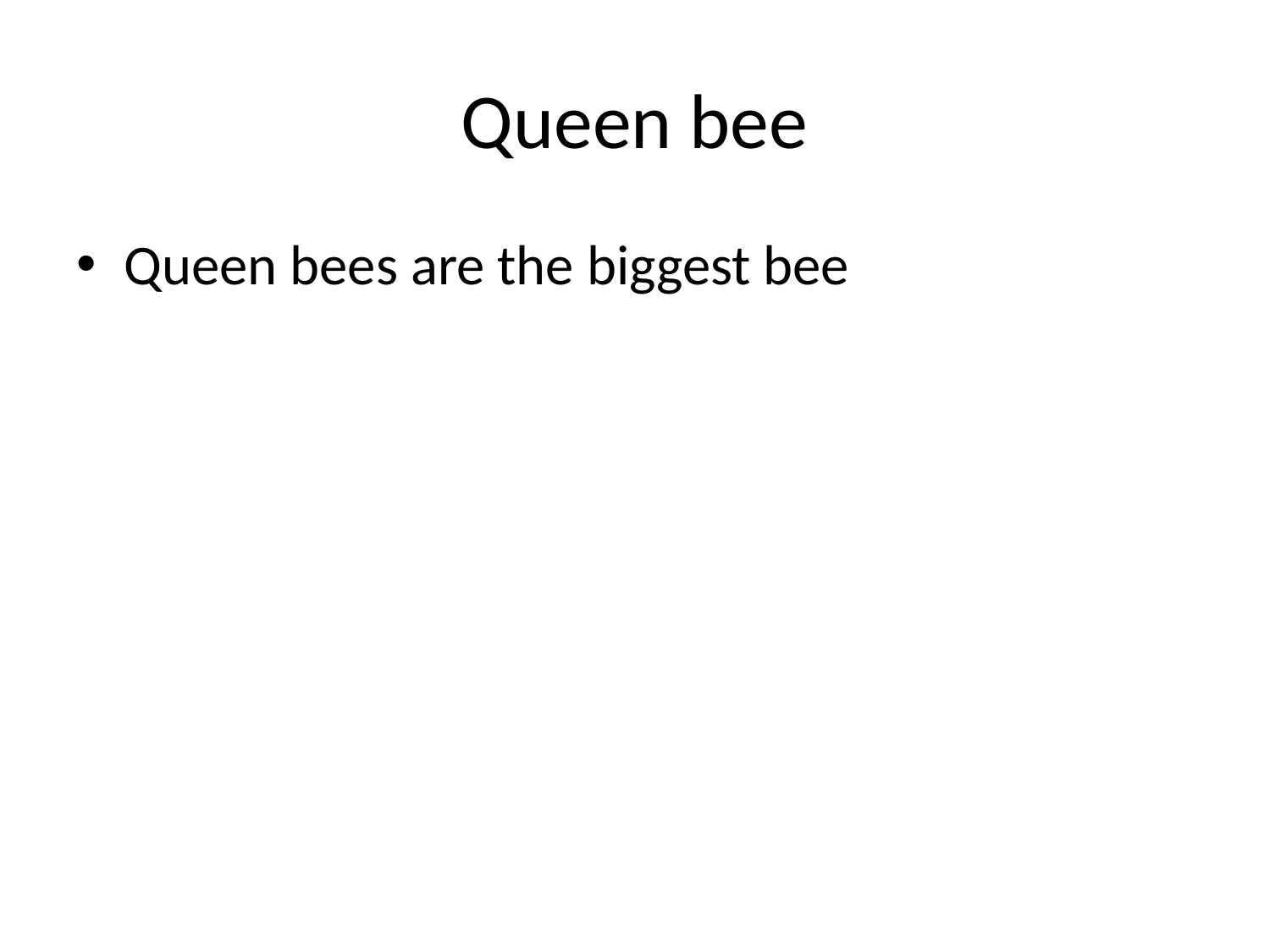

# Queen bee
Queen bees are the biggest bee